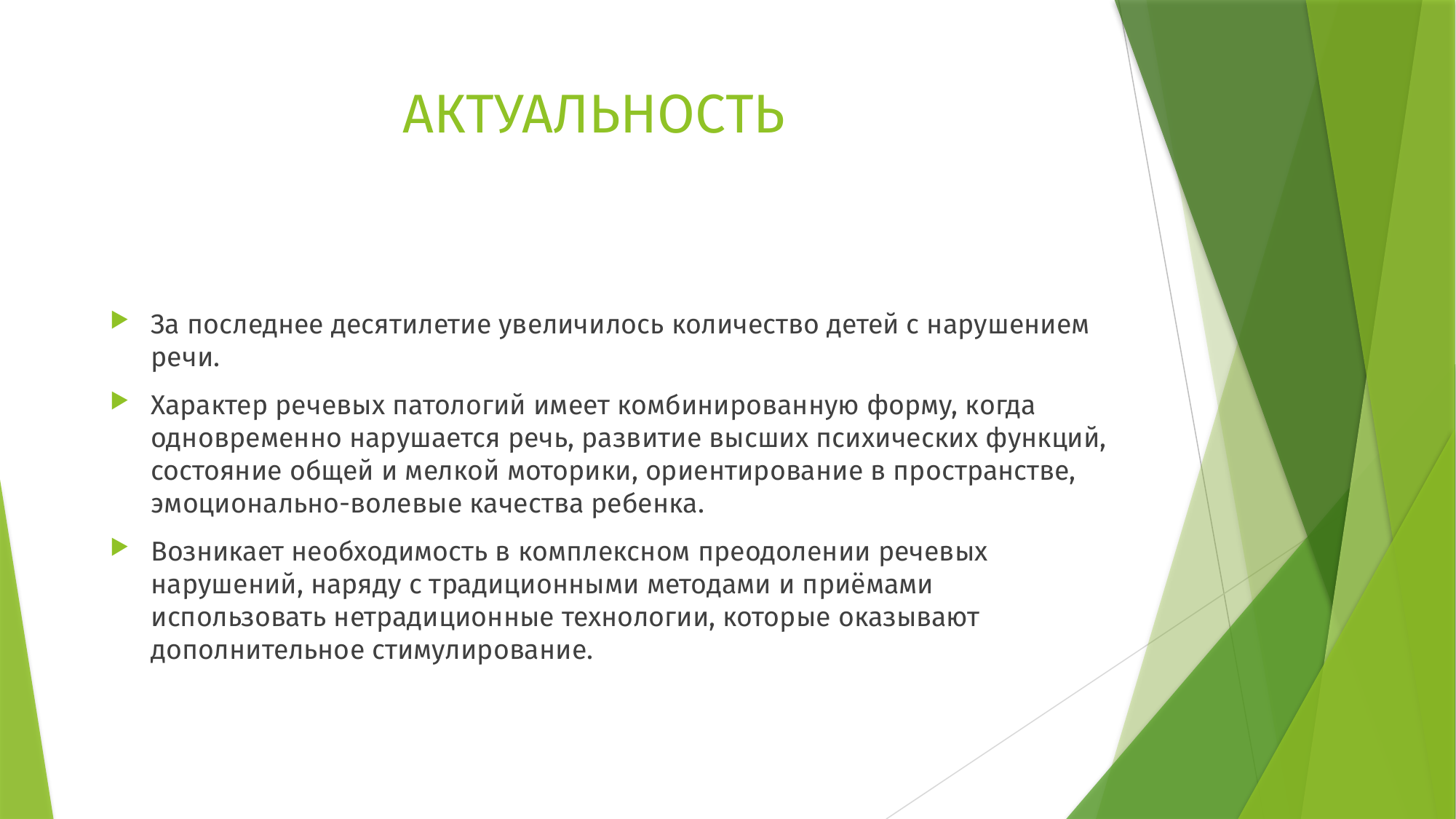

# АКТУАЛЬНОСТЬ

За последнее десятилетие увеличилось количество детей с нарушением речи.
Характер речевых патологий имеет комбинированную форму, когда одновременно нарушается речь, развитие высших психических функций, состояние общей и мелкой моторики, ориентирование в пространстве, эмоционально-волевые качества ребенка.
Возникает необходимость в комплексном преодолении речевых нарушений, наряду с традиционными методами и приёмами использовать нетрадиционные технологии, которые оказывают дополнительное стимулирование.